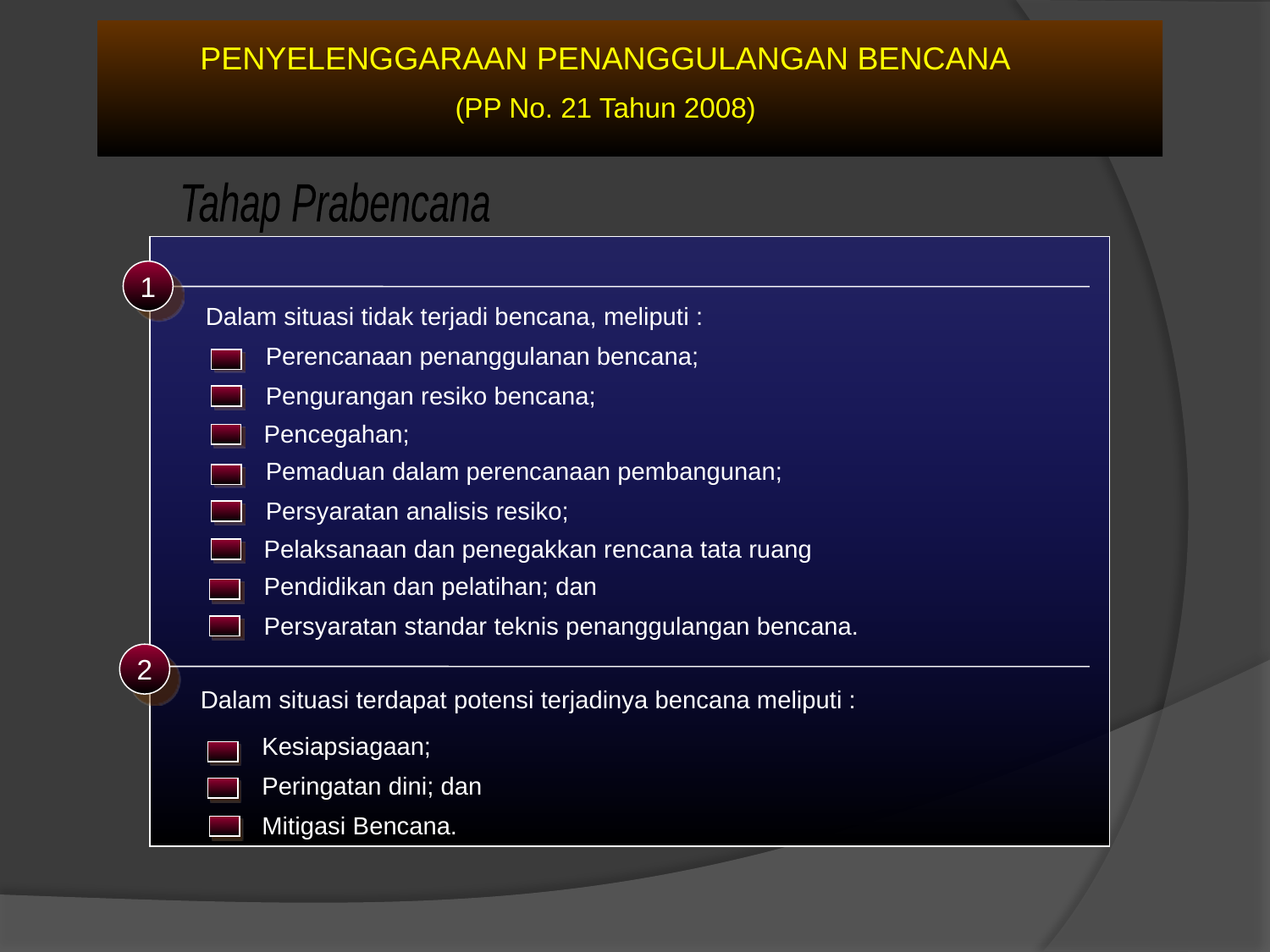

PENYELENGGARAAN PENANGGULANGAN BENCANA
(PP No. 21 Tahun 2008)
Tahap Prabencana

1

Dalam situasi tidak terjadi bencana, meliputi :
Perencanaan penanggulanan bencana;

Pengurangan resiko bencana;

Pencegahan;

Pemaduan dalam perencanaan pembangunan;

Persyaratan analisis resiko;

Pelaksanaan dan penegakkan rencana tata ruang

Pendidikan dan pelatihan; dan

Persyaratan standar teknis penanggulangan bencana.

2

Dalam situasi terdapat potensi terjadinya bencana meliputi :
Kesiapsiagaan;

Peringatan dini; dan

Mitigasi Bencana.